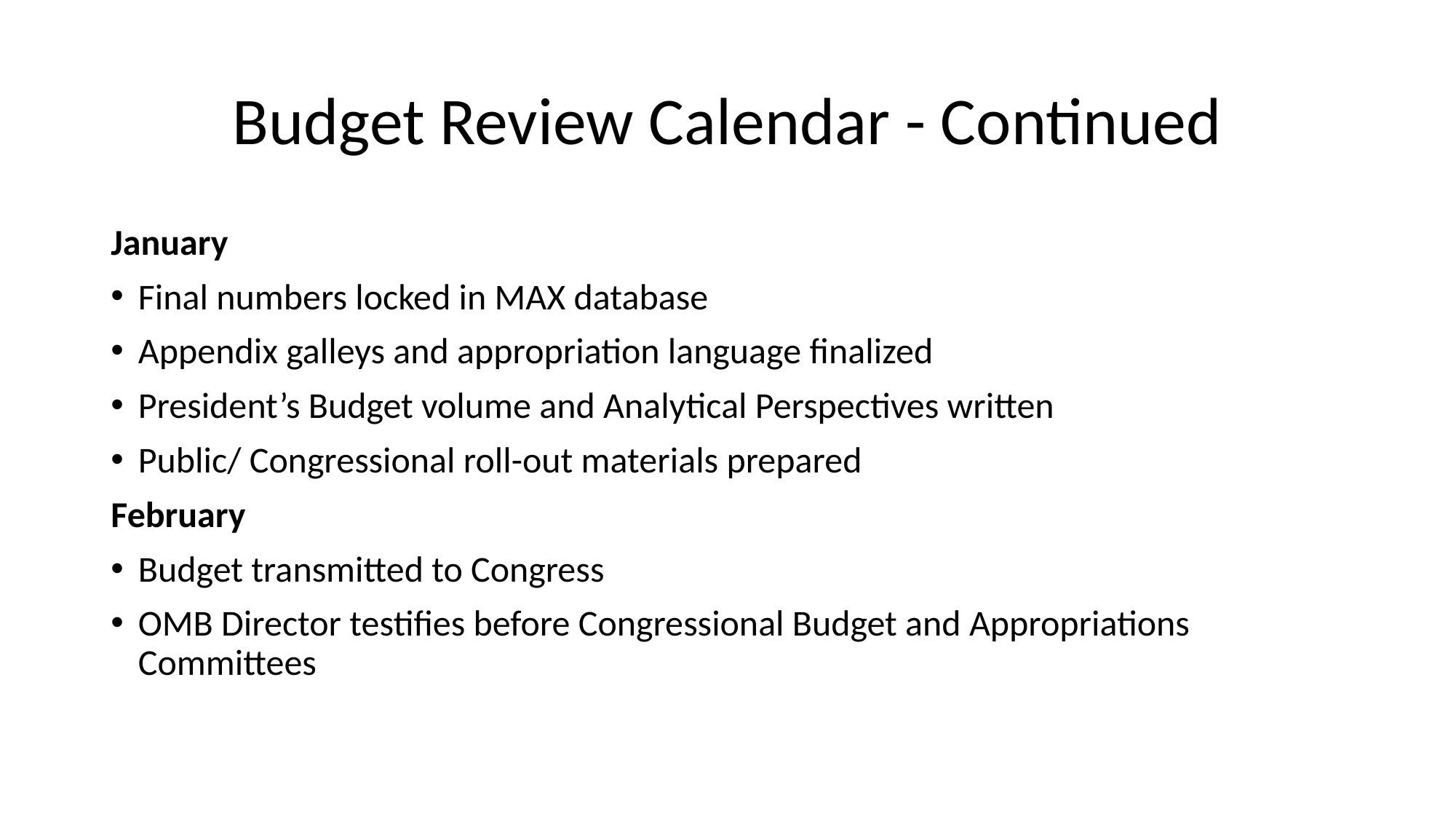

# Budget Review Calendar - Continued
January
Final numbers locked in MAX database
Appendix galleys and appropriation language finalized
President’s Budget volume and Analytical Perspectives written
Public/ Congressional roll-out materials prepared
February
Budget transmitted to Congress
OMB Director testifies before Congressional Budget and Appropriations Committees